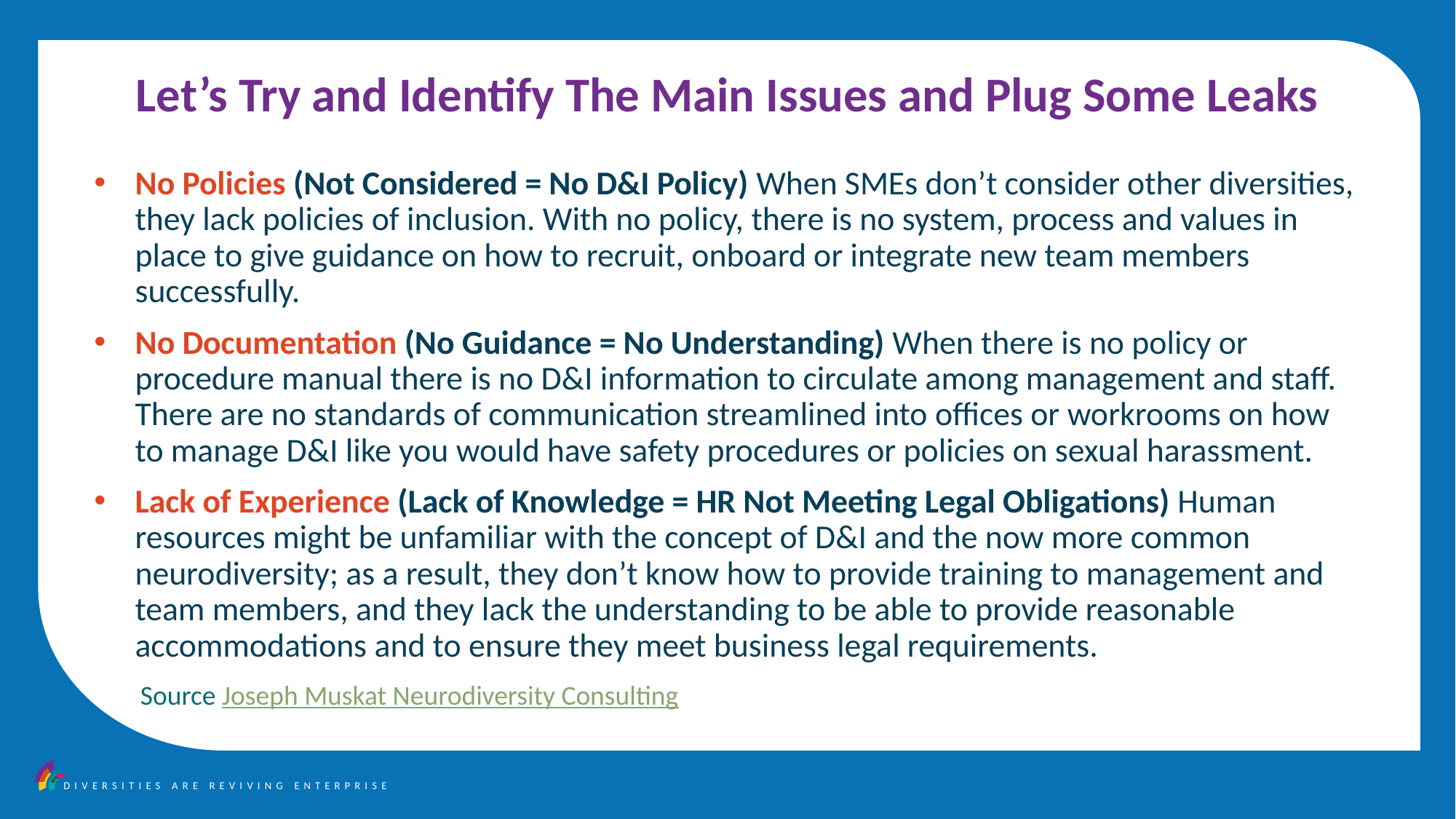

Let’s Try and Identify The Main Issues and Plug Some Leaks

No Policies (Not Considered = No D&I Policy) When SMEs don’t consider other diversities, they lack policies of inclusion. With no policy, there is no system, process and values in place to give guidance on how to recruit, onboard or integrate new team members successfully.
No Documentation (No Guidance = No Understanding) When there is no policy or procedure manual there is no D&I information to circulate among management and staff. There are no standards of communication streamlined into offices or workrooms on how to manage D&I like you would have safety procedures or policies on sexual harassment.
Lack of Experience (Lack of Knowledge = HR Not Meeting Legal Obligations) Human resources might be unfamiliar with the concept of D&I and the now more common neurodiversity; as a result, they don’t know how to provide training to management and team members, and they lack the understanding to be able to provide reasonable accommodations and to ensure they meet business legal requirements.
Source Joseph Muskat Neurodiversity Consulting